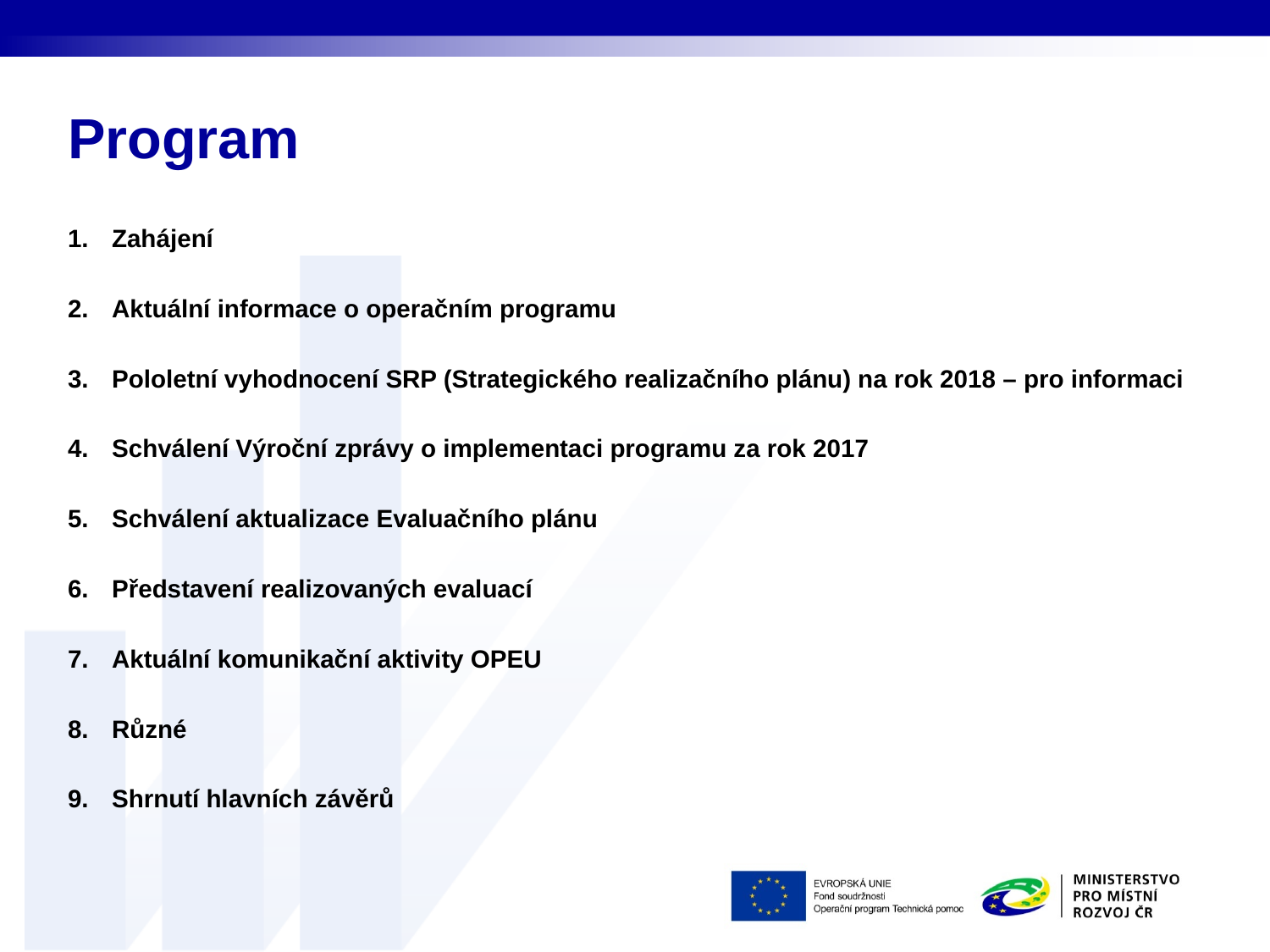

# Program
Zahájení

Aktuální informace o operačním programu

Pololetní vyhodnocení SRP (Strategického realizačního plánu) na rok 2018 – pro informaci

Schválení Výroční zprávy o implementaci programu za rok 2017

Schválení aktualizace Evaluačního plánu

Představení realizovaných evaluací

Aktuální komunikační aktivity OPEU

Různé

Shrnutí hlavních závěrů